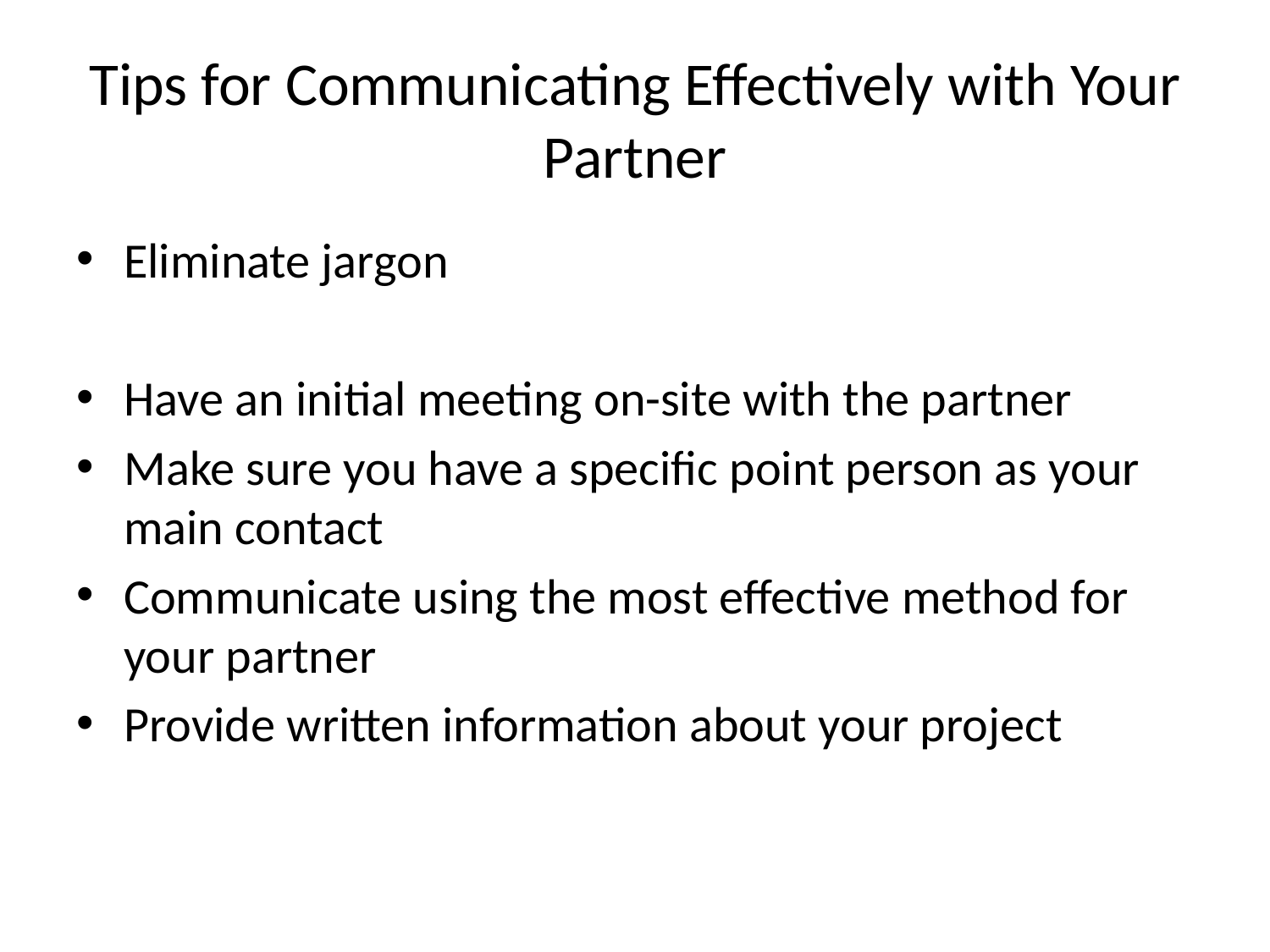

# Tips for Communicating Effectively with Your Partner
Eliminate jargon

Have an initial meeting on-site with the partner
Make sure you have a specific point person as your main contact
Communicate using the most effective method for your partner
Provide written information about your project